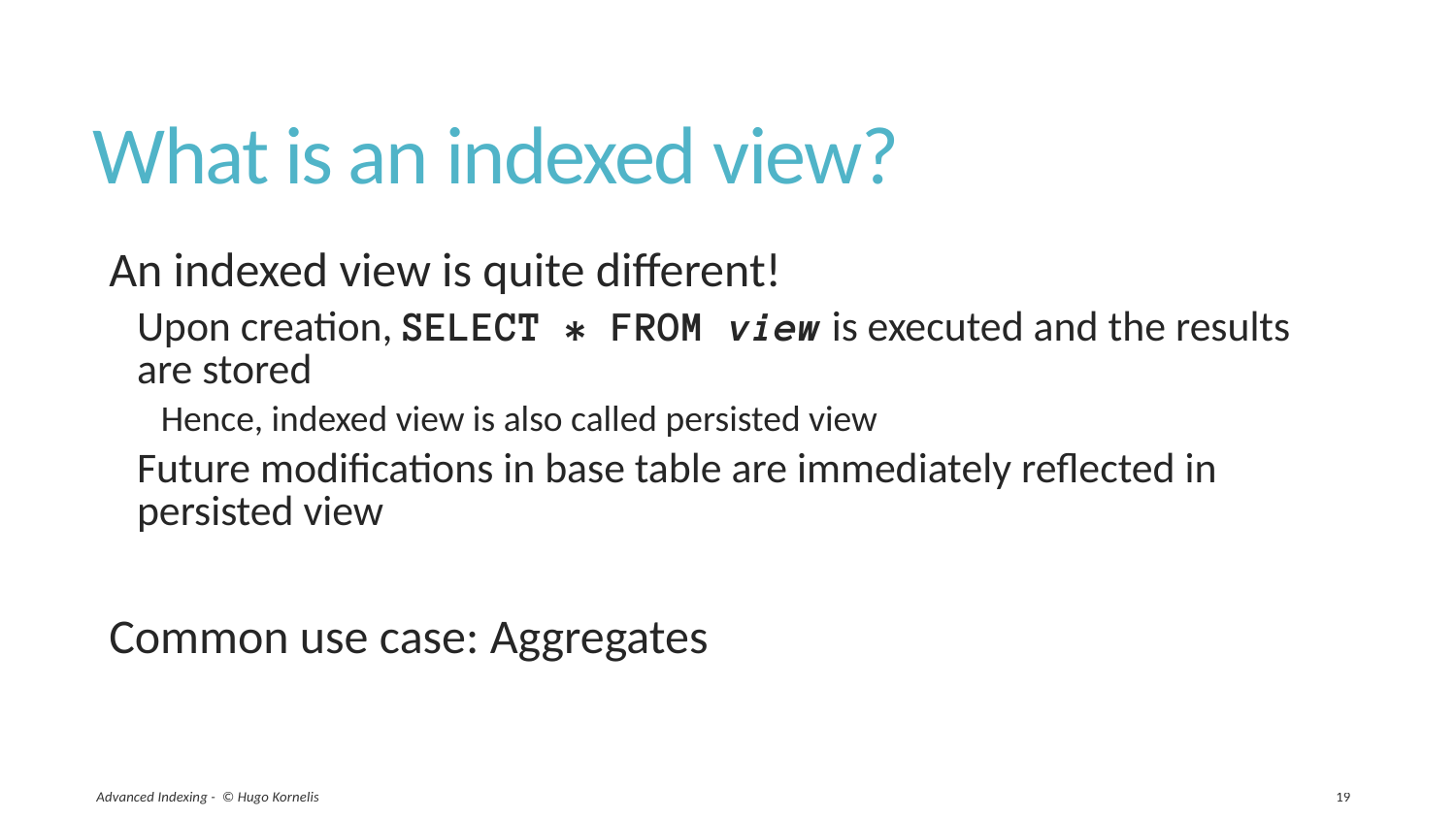

# What is an indexed view?
An indexed view is quite different!
Upon creation, SELECT * FROM view is executed and the results are stored
Hence, indexed view is also called persisted view
Future modifications in base table are immediately reflected in persisted view

Common use case: Aggregates
Advanced Indexing -  © Hugo Kornelis
19